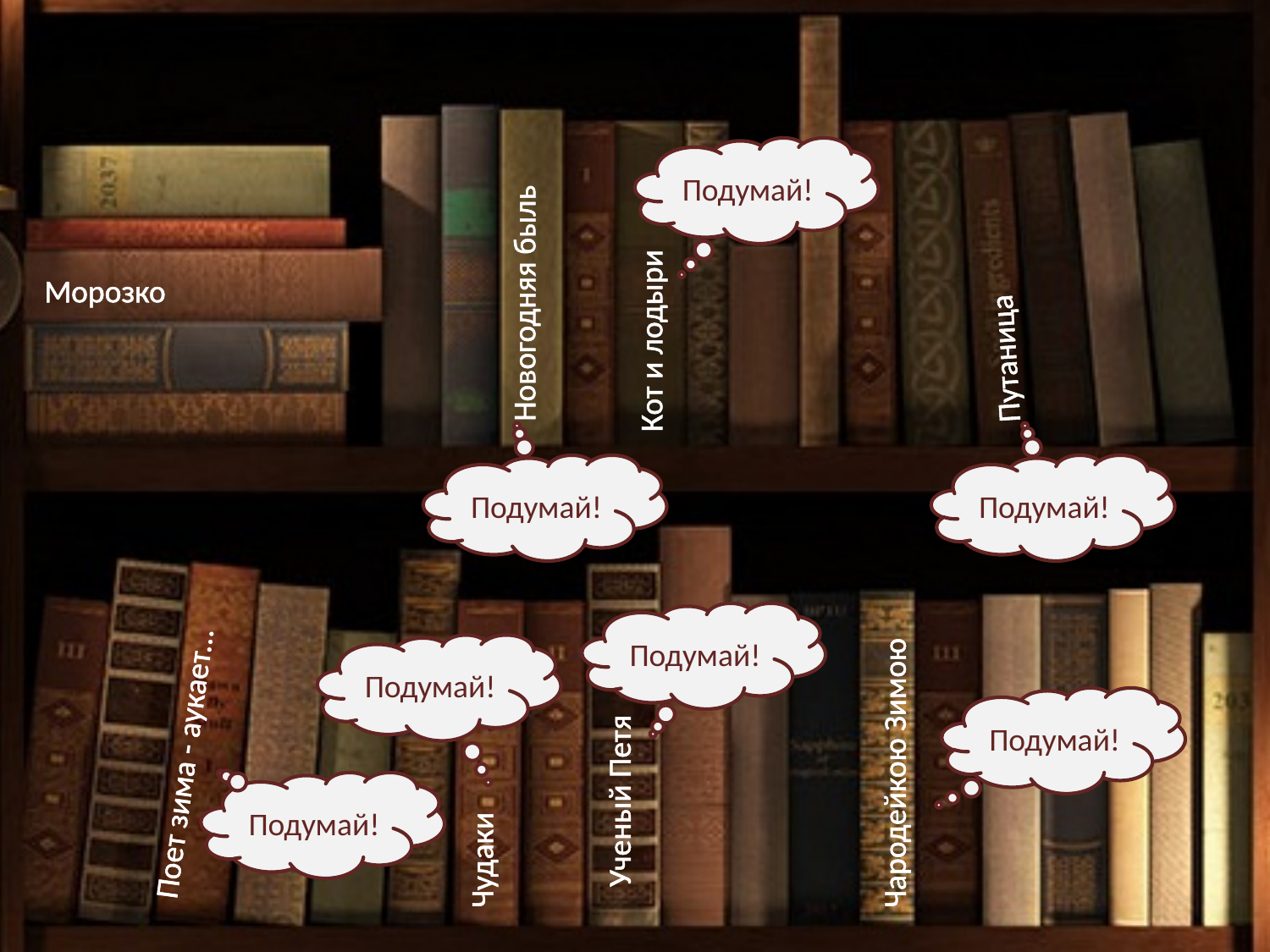

Подумай!
Новогодняя быль
Путаница
Морозко
Кот и лодыри
Подумай!
Подумай!
Подумай!
Подумай!
Подумай!
Ученый Петя
Поет зима - аукает…
Чудаки
Чародейкою Зимою
Подумай!